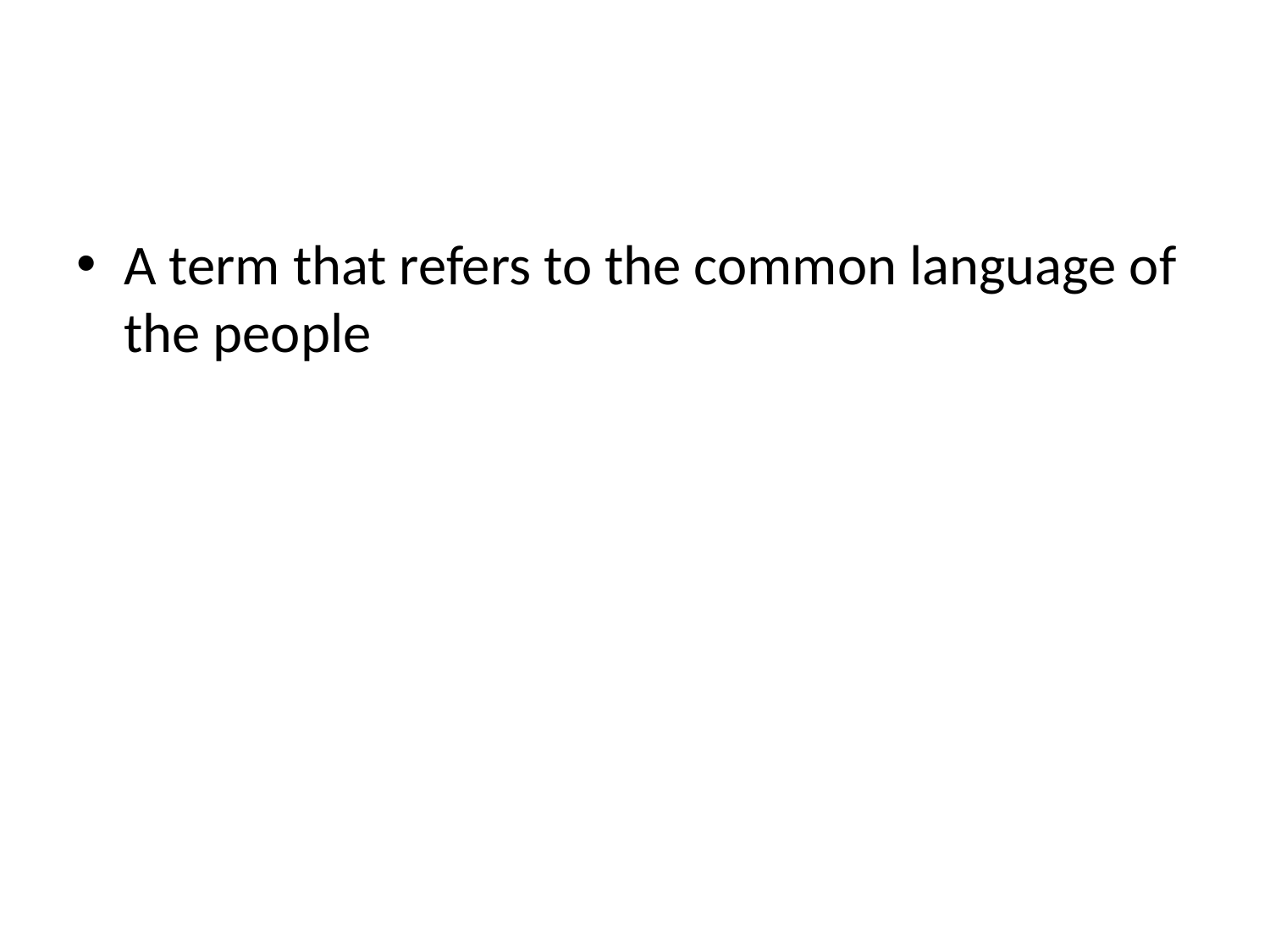

#
A term that refers to the common language of the people